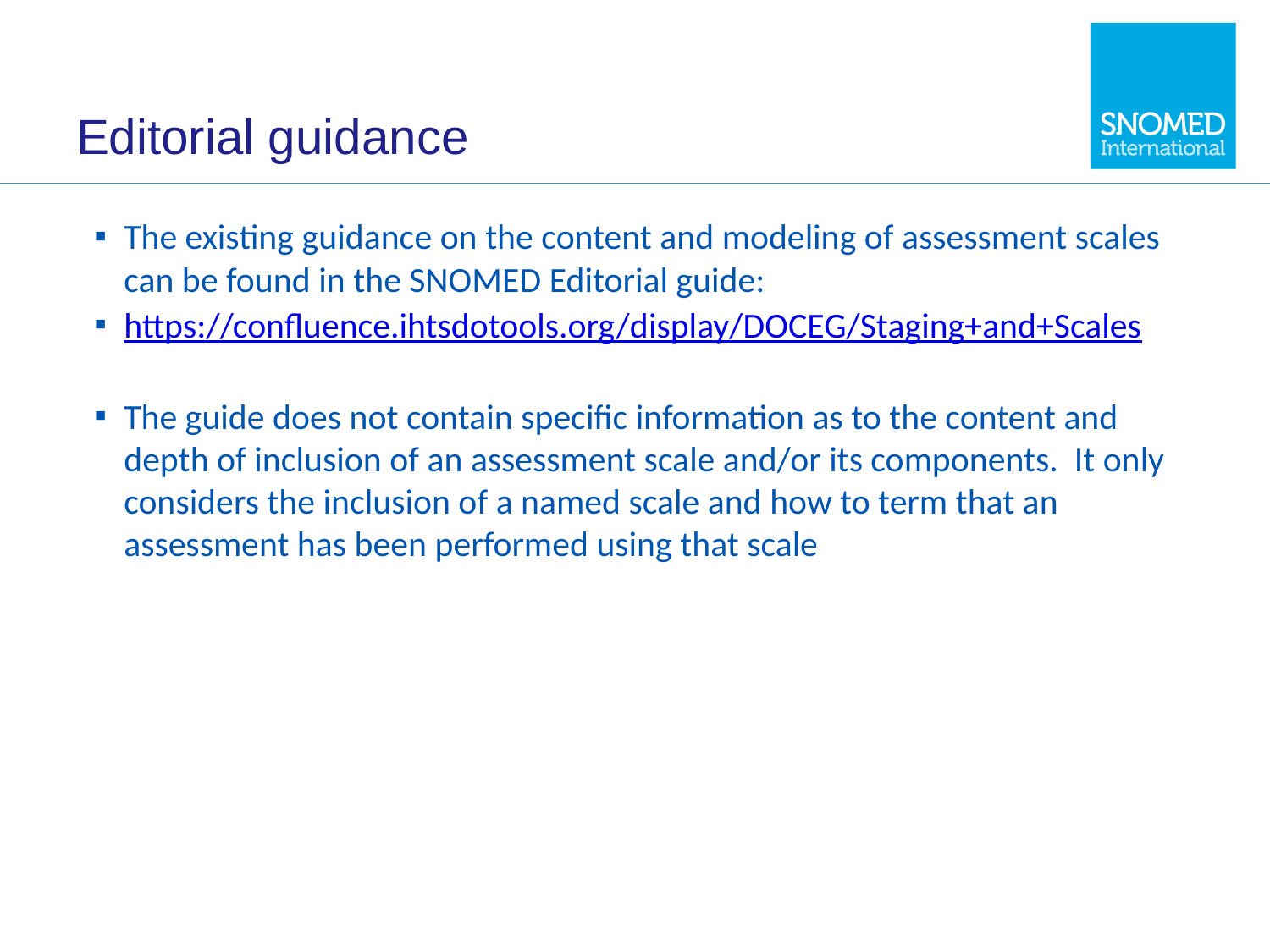

# Editorial guidance
The existing guidance on the content and modeling of assessment scales can be found in the SNOMED Editorial guide:
https://confluence.ihtsdotools.org/display/DOCEG/Staging+and+Scales

The guide does not contain specific information as to the content and depth of inclusion of an assessment scale and/or its components.  It only considers the inclusion of a named scale and how to term that an assessment has been performed using that scale